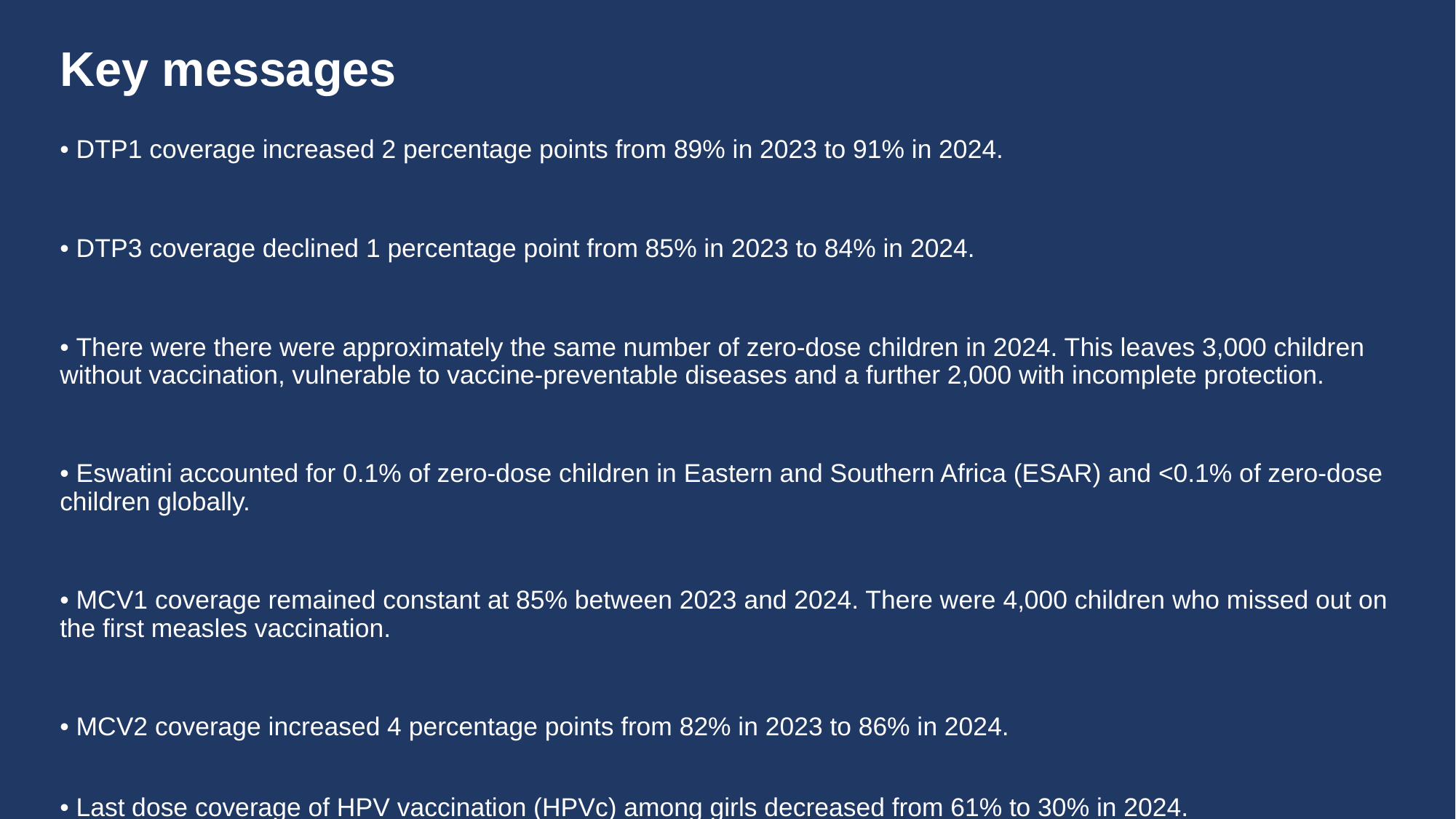

# Key messages
• DTP1 coverage increased 2 percentage points from 89% in 2023 to 91% in 2024.

• DTP3 coverage declined 1 percentage point from 85% in 2023 to 84% in 2024.

• There were there were approximately the same number of zero-dose children in 2024. This leaves 3,000 children without vaccination, vulnerable to vaccine-preventable diseases and a further 2,000 with incomplete protection.

• Eswatini accounted for 0.1% of zero-dose children in Eastern and Southern Africa (ESAR) and <0.1% of zero-dose children globally.

• MCV1 coverage remained constant at 85% between 2023 and 2024. There were 4,000 children who missed out on the first measles vaccination.

• MCV2 coverage increased 4 percentage points from 82% in 2023 to 86% in 2024.

• Last dose coverage of HPV vaccination (HPVc) among girls decreased from 61% to 30% in 2024.